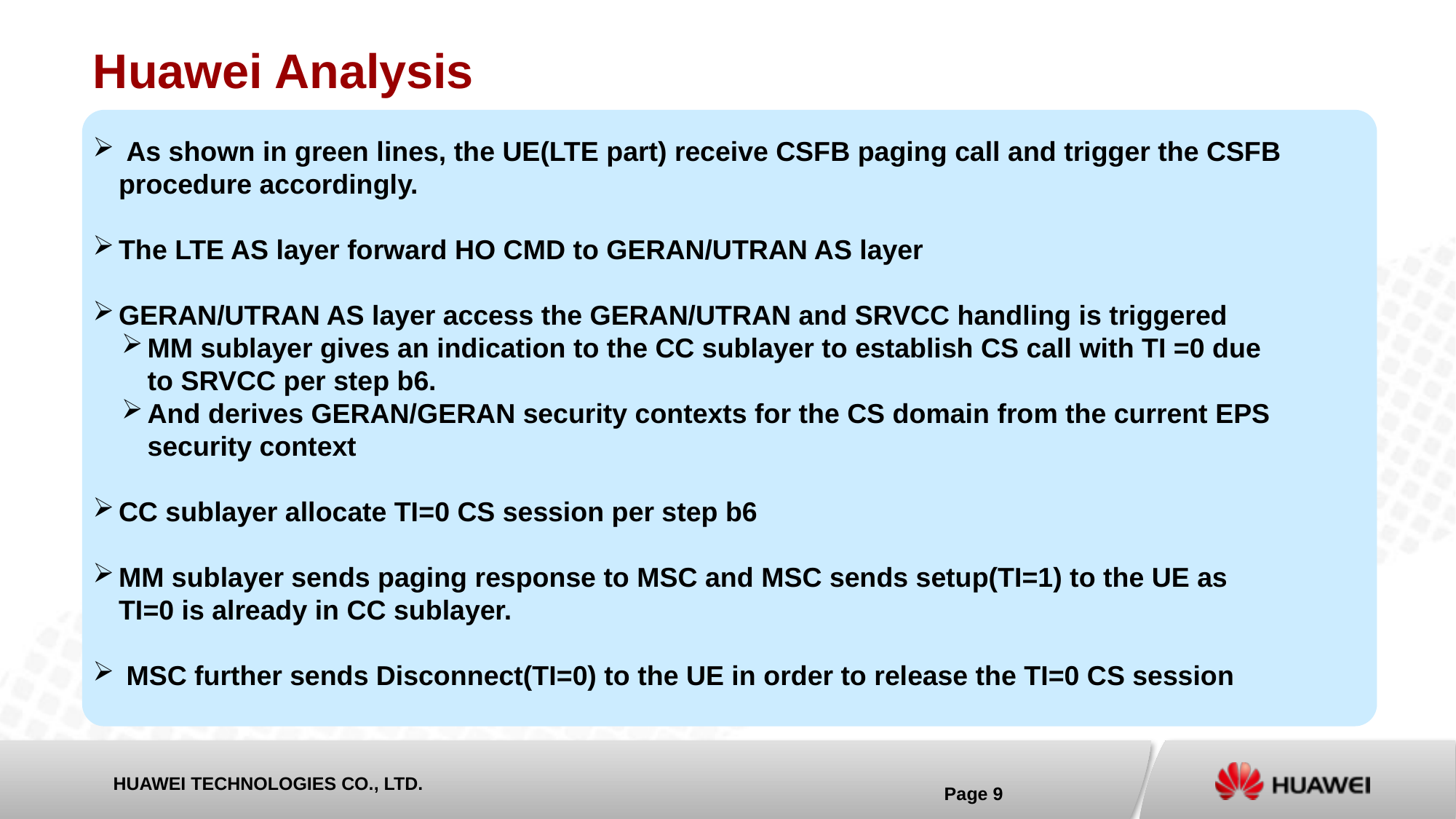

# Huawei Analysis

 As shown in green lines, the UE(LTE part) receive CSFB paging call and trigger the CSFB procedure accordingly.

The LTE AS layer forward HO CMD to GERAN/UTRAN AS layer

GERAN/UTRAN AS layer access the GERAN/UTRAN and SRVCC handling is triggered
MM sublayer gives an indication to the CC sublayer to establish CS call with TI =0 due to SRVCC per step b6.
And derives GERAN/GERAN security contexts for the CS domain from the current EPS security context

CC sublayer allocate TI=0 CS session per step b6

MM sublayer sends paging response to MSC and MSC sends setup(TI=1) to the UE as TI=0 is already in CC sublayer.

 MSC further sends Disconnect(TI=0) to the UE in order to release the TI=0 CS session